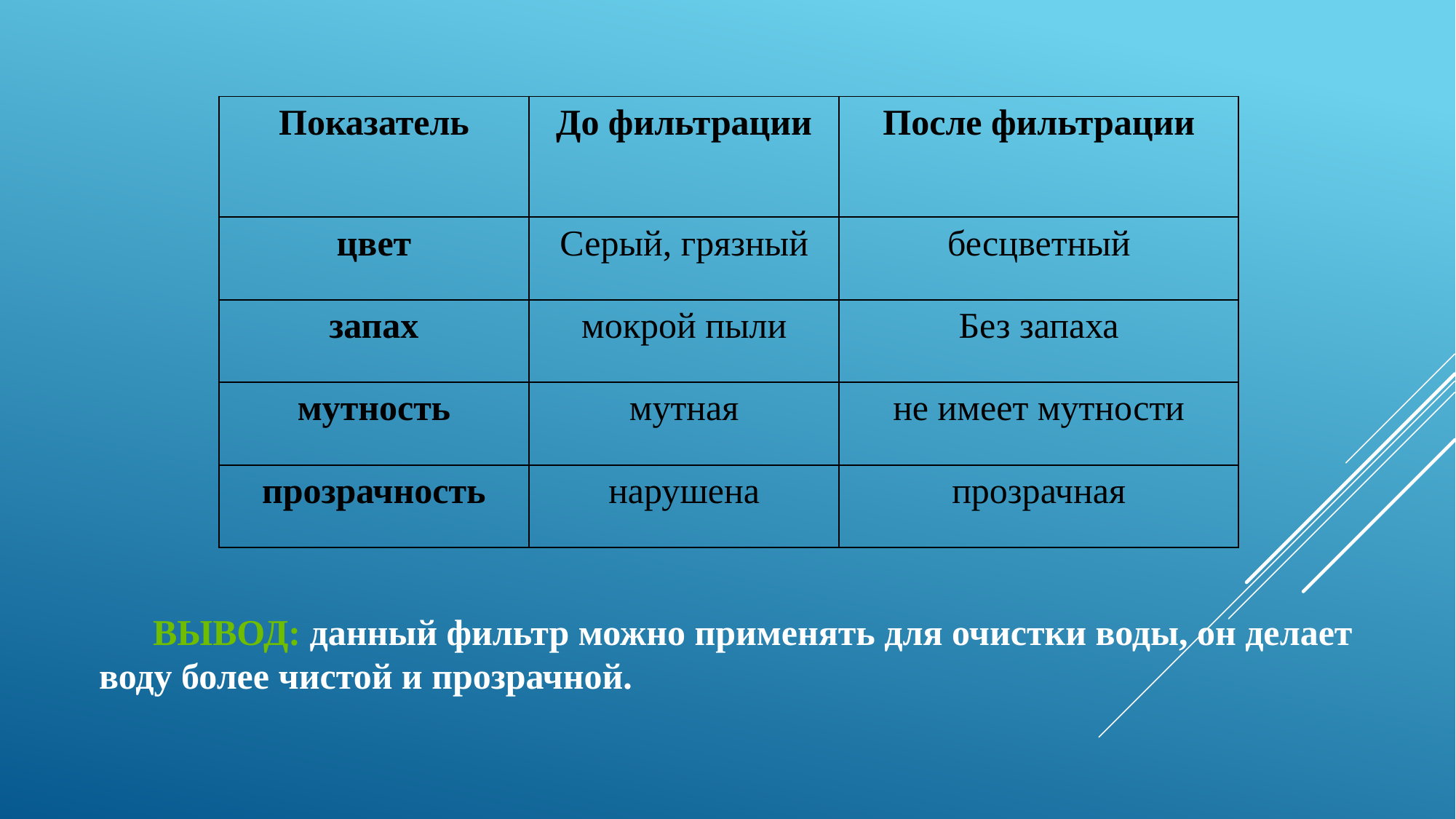

| Показатель | До фильтрации | После фильтрации |
| --- | --- | --- |
| цвет | Серый, грязный | бесцветный |
| запах | мокрой пыли | Без запаха |
| мутность | мутная | не имеет мутности |
| прозрачность | нарушена | прозрачная |
Вывод: данный фильтр можно применять для очистки воды, он делает воду более чистой и прозрачной.